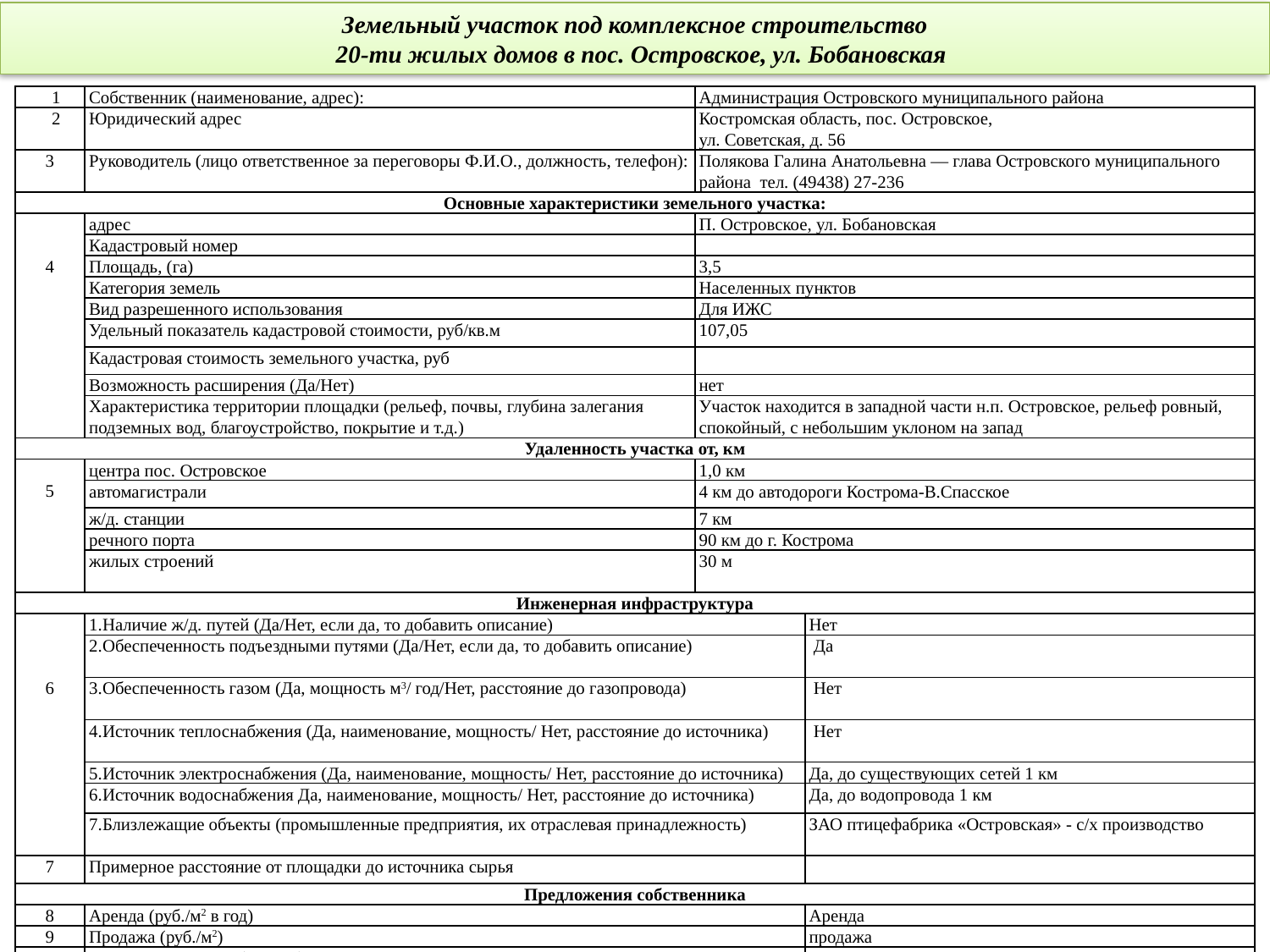

Земельный участок под комплексное строительство
20-ти жилых домов в пос. Островское, ул. Бобановская
| 1 | Собственник (наименование, адрес): | Администрация Островского муниципального района |  |
| --- | --- | --- | --- |
| 2 | Юридический адрес | Костромская область, пос. Островское, ул. Советская, д. 56 |  |
| 3 | Руководитель (лицо ответственное за переговоры Ф.И.О., должность, телефон): | Полякова Галина Анатольевна — глава Островского муниципального района тел. (49438) 27-236 |  |
| Основные характеристики земельного участка: |  |  |  |
| 4 | адрес | П. Островское, ул. Бобановская |  |
|  | Кадастровый номер |  |  |
|  | Площадь, (га) | 3,5 |  |
|  | Категория земель | Населенных пунктов |  |
|  | Вид разрешенного использования | Для ИЖС |  |
|  | Удельный показатель кадастровой стоимости, руб/кв.м | 107,05 |  |
|  | Кадастровая стоимость земельного участка, руб |  |  |
|  | Возможность расширения (Да/Нет) | нет |  |
|  | Характеристика территории площадки (рельеф, почвы, глубина залегания подземных вод, благоустройство, покрытие и т.д.) | Участок находится в западной части н.п. Островское, рельеф ровный, спокойный, с небольшим уклоном на запад |  |
| Удаленность участка от, км |  |  |  |
| 5 | центра пос. Островское | 1,0 км |  |
|  | автомагистрали | 4 км до автодороги Кострома-В.Спасское |  |
|  | ж/д. станции | 7 км |  |
|  | речного порта | 90 км до г. Кострома |  |
|  | жилых строений | 30 м |  |
| Инженерная инфраструктура |  |  |  |
| 6 | 1.Наличие ж/д. путей (Да/Нет, если да, то добавить описание) |  | Нет |
|  | 2.Обеспеченность подъездными путями (Да/Нет, если да, то добавить описание) |  | Да |
|  | 3.Обеспеченность газом (Да, мощность м3/ год/Нет, расстояние до газопровода) |  | Нет |
|  | 4.Источник теплоснабжения (Да, наименование, мощность/ Нет, расстояние до источника) |  | Нет |
|  | 5.Источник электроснабжения (Да, наименование, мощность/ Нет, расстояние до источника) |  | Да, до существующих сетей 1 км |
|  | 6.Источник водоснабжения Да, наименование, мощность/ Нет, расстояние до источника) |  | Да, до водопровода 1 км |
|  | 7.Близлежащие объекты (промышленные предприятия, их отраслевая принадлежность) |  | ЗАО птицефабрика «Островская» - с/х производство |
| 7 | Примерное расстояние от площадки до источника сырья |  |  |
| Предложения собственника |  |  |  |
| 8 | Аренда (руб./м2 в год) |  | Аренда |
| 9 | Продажа (руб./м2) |  | продажа |
| 10 | Участие в капитале (Да/Нет) |  |  |
| 11 | Другая форма сотрудничества |  |  |